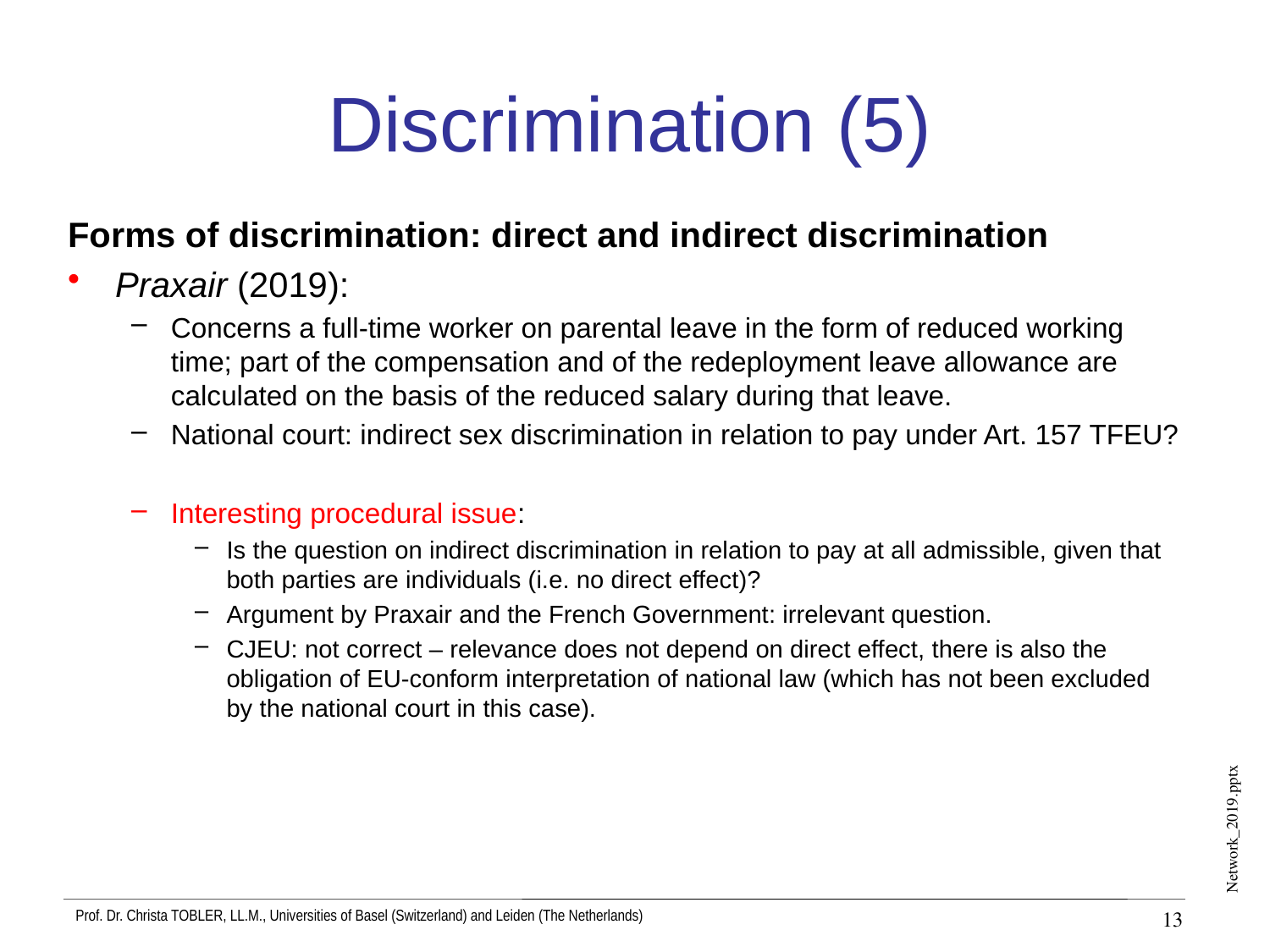

# Discrimination (5)
Forms of discrimination: direct and indirect discrimination
Praxair (2019):
Concerns a full-time worker on parental leave in the form of reduced working time; part of the compensation and of the redeployment leave allowance are calculated on the basis of the reduced salary during that leave.
National court: indirect sex discrimination in relation to pay under Art. 157 TFEU?

Interesting procedural issue:
Is the question on indirect discrimination in relation to pay at all admissible, given that both parties are individuals (i.e. no direct effect)?
Argument by Praxair and the French Government: irrelevant question.
CJEU: not correct – relevance does not depend on direct effect, there is also the obligation of EU-conform interpretation of national law (which has not been excluded by the national court in this case).
13